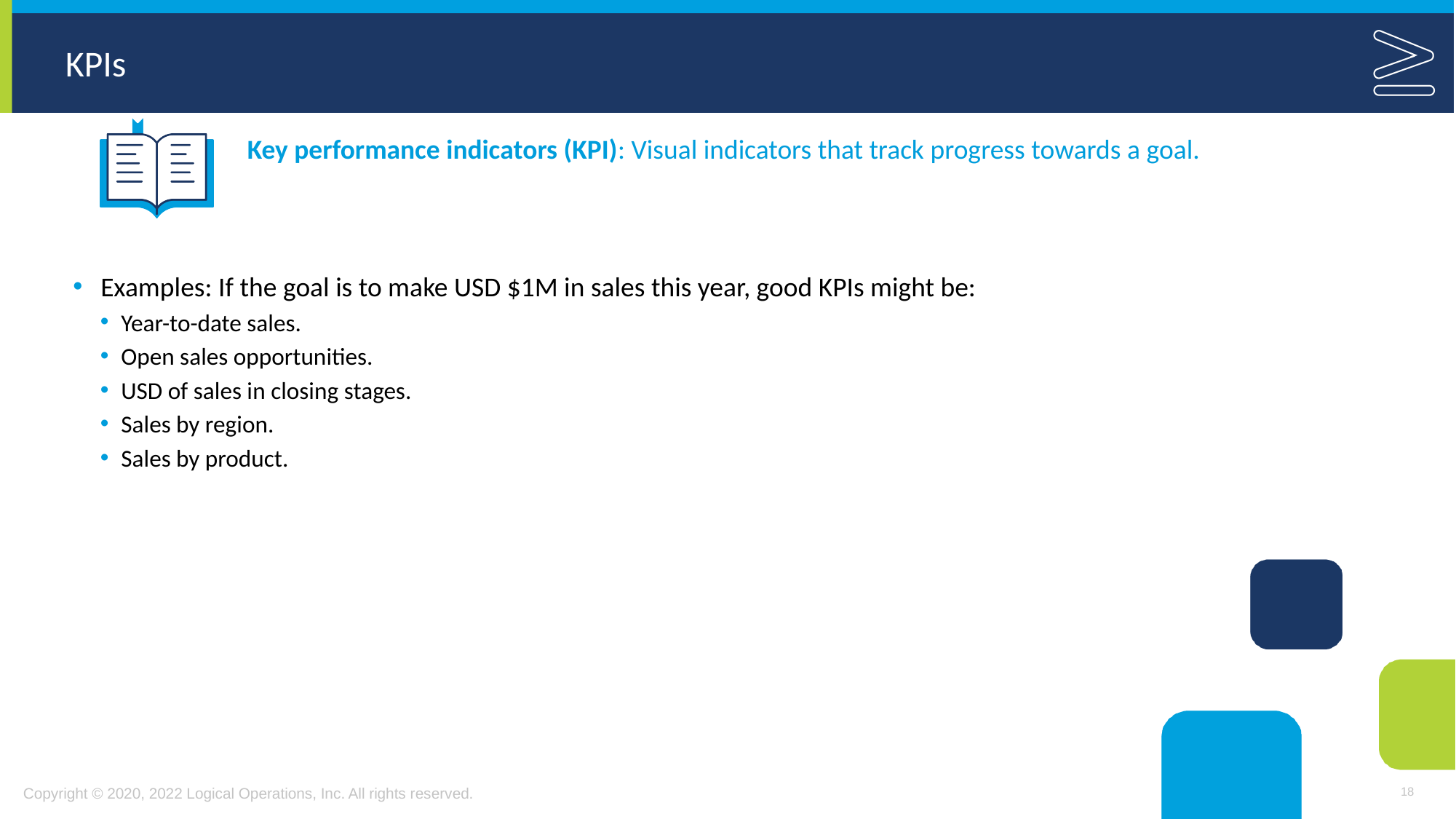

# KPIs
Key performance indicators (KPI): Visual indicators that track progress towards a goal.

Examples: If the goal is to make USD $1M in sales this year, good KPIs might be:
Year-to-date sales.
Open sales opportunities.
USD of sales in closing stages.
Sales by region.
Sales by product.
18